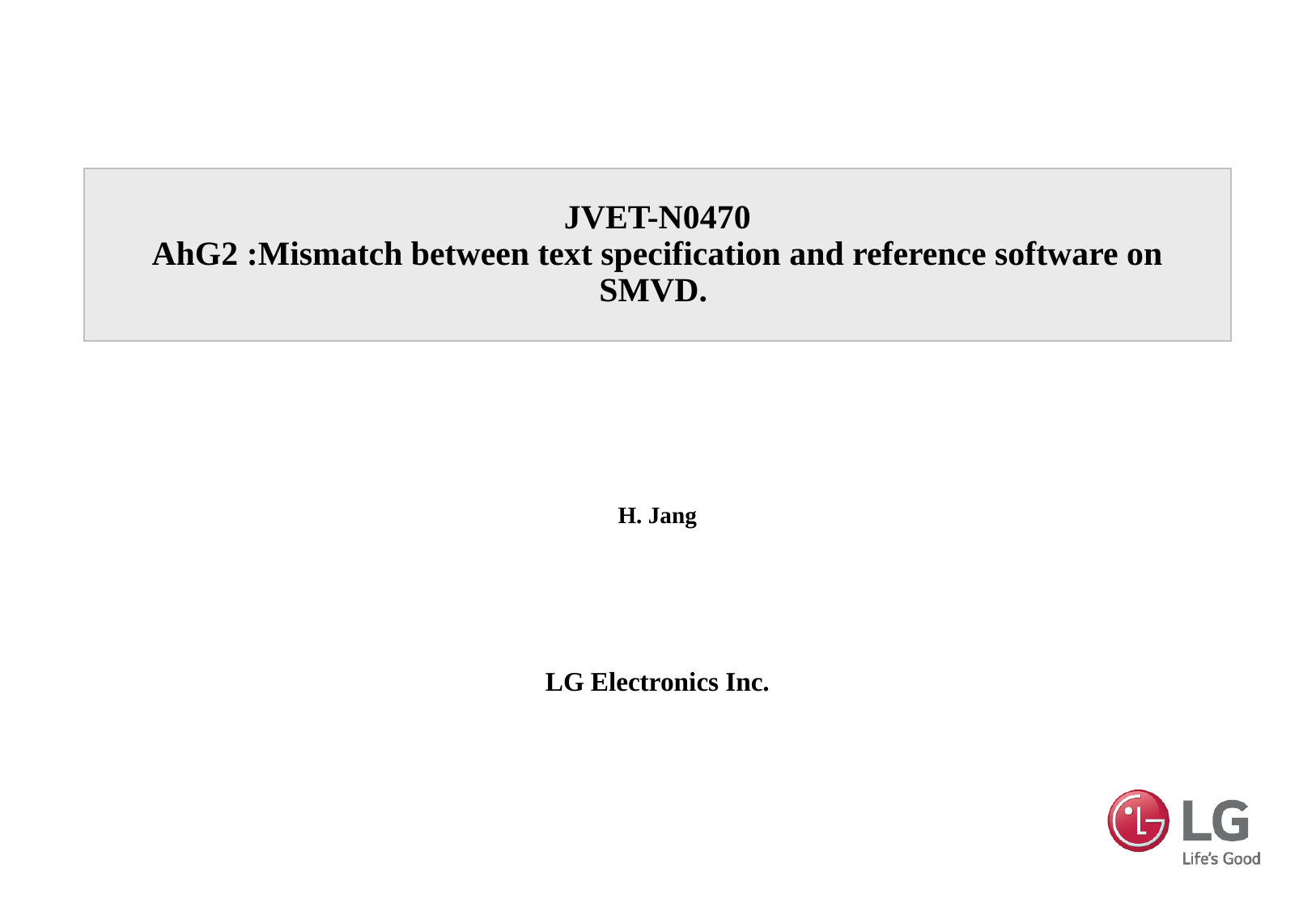

# JVET-N0470 AhG2 :Mismatch between text specification and reference software on SMVD.
H. Jang